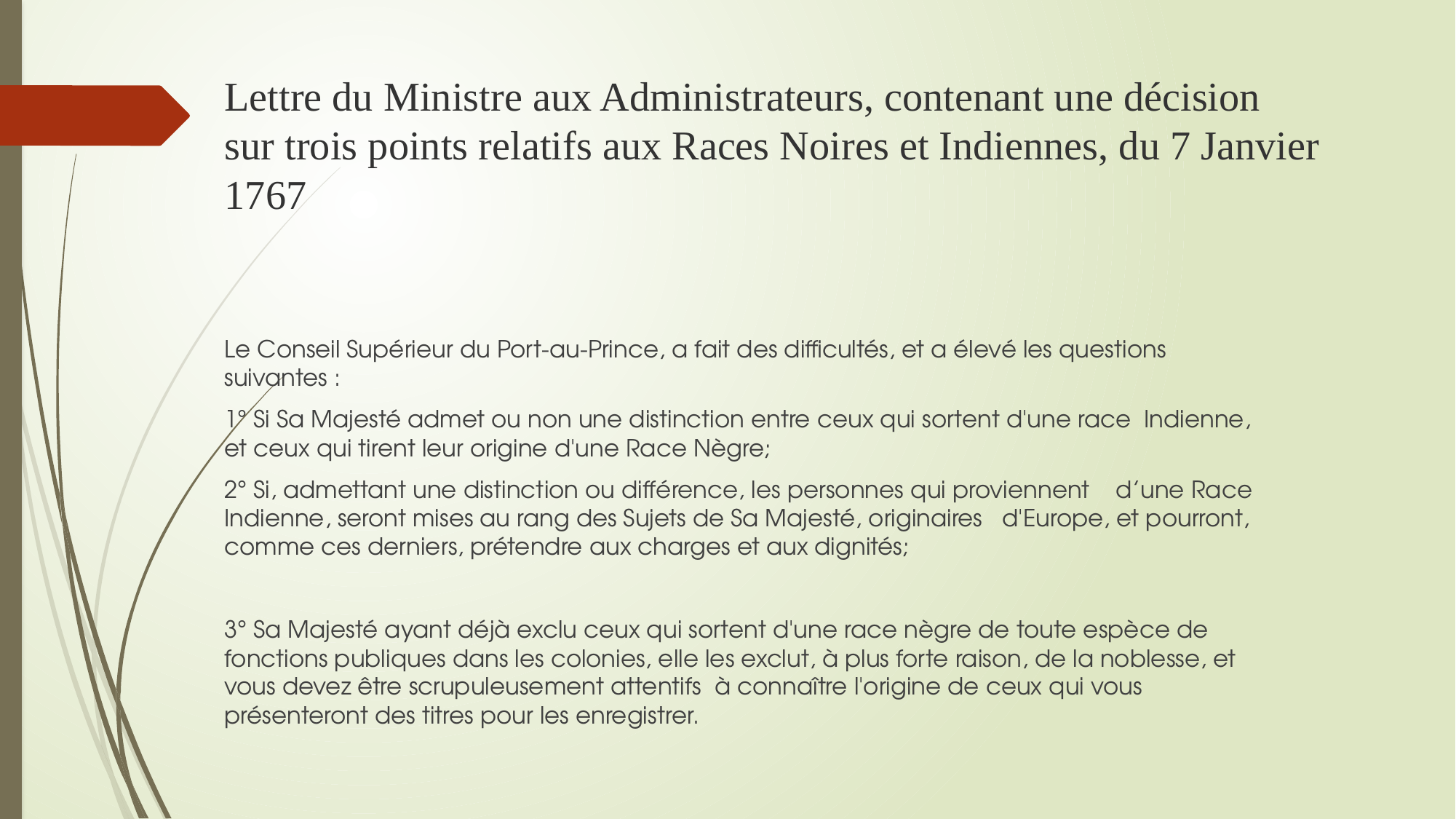

# Lettre du Ministre aux Administrateurs, contenant une décision sur trois points relatifs aux Races Noires et Indiennes, du 7 Janvier 1767

Le Conseil Supérieur du Port-au-Prince, a fait des difficultés, et a élevé les questions suivantes :
1° Si Sa Majesté admet ou non une distinction entre ceux qui sortent d'une race  Indienne, et ceux qui tirent leur origine d'une Race Nègre;
2° Si, admettant une distinction ou différence, les personnes qui proviennent    d’une Race Indienne, seront mises au rang des Sujets de Sa Majesté, originaires   d'Europe, et pourront, comme ces derniers, prétendre aux charges et aux dignités;

3° Sa Majesté ayant déjà exclu ceux qui sortent d'une race nègre de toute espèce de fonctions publiques dans les colonies, elle les exclut, à plus forte raison, de la noblesse, et vous devez être scrupuleusement attentifs  à connaître l'origine de ceux qui vous présenteront des titres pour les enregistrer.